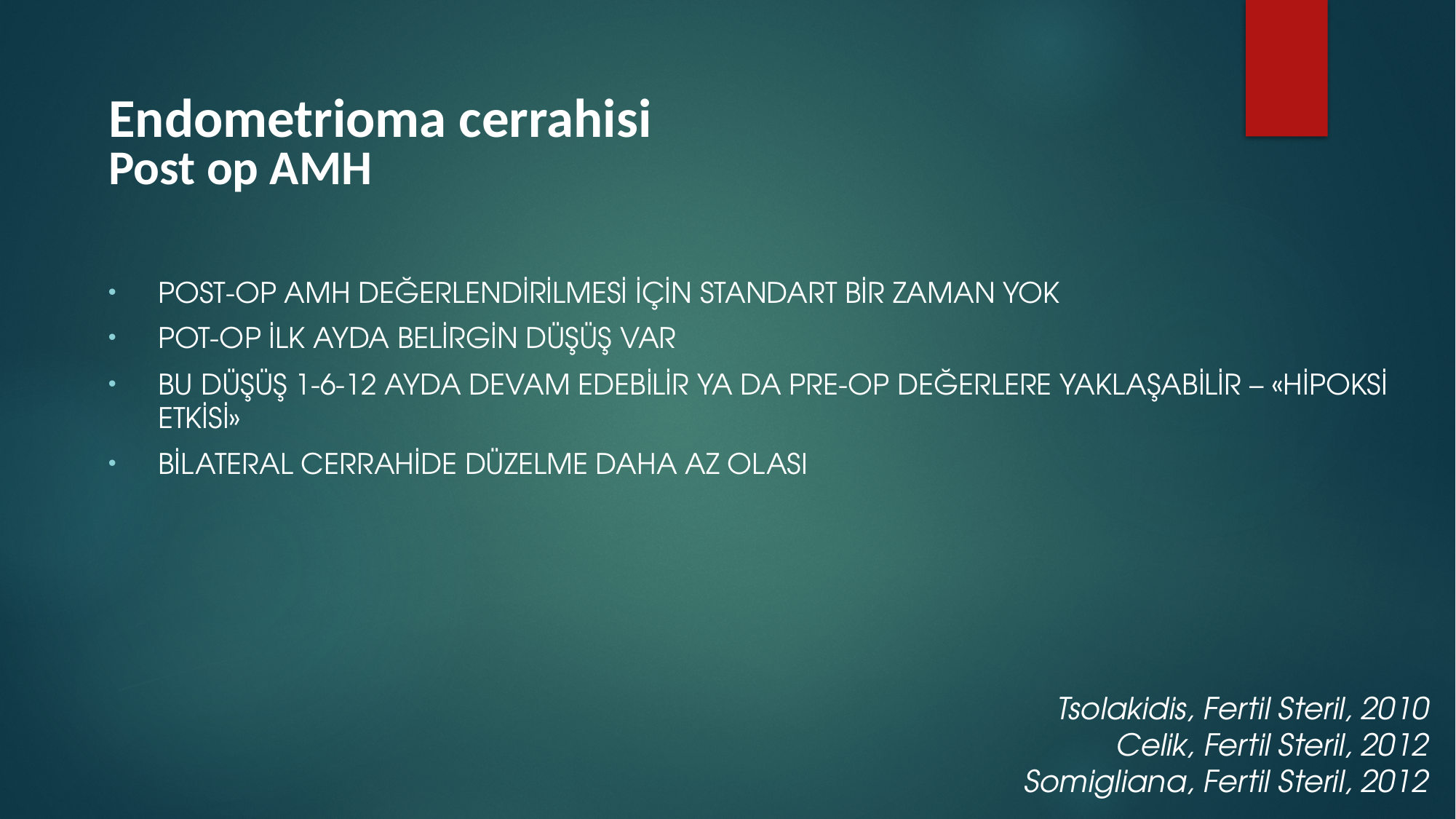

Endometrioma cerrahisi
Post op AMH
Post-op AMH değerlendirilmesi için standart bir zaman yok
Pot-op ilk ayda belirgin düşüş var
Bu düşüş 1-6-12 ayda devam edebilir ya da pre-op değerlere yaklaşabilir – «hipoksi etkisi»
Bilateral cerrahide düzelme daha az olası
Tsolakidis, Fertil Steril, 2010
Celik, Fertil Steril, 2012
Somigliana, Fertil Steril, 2012